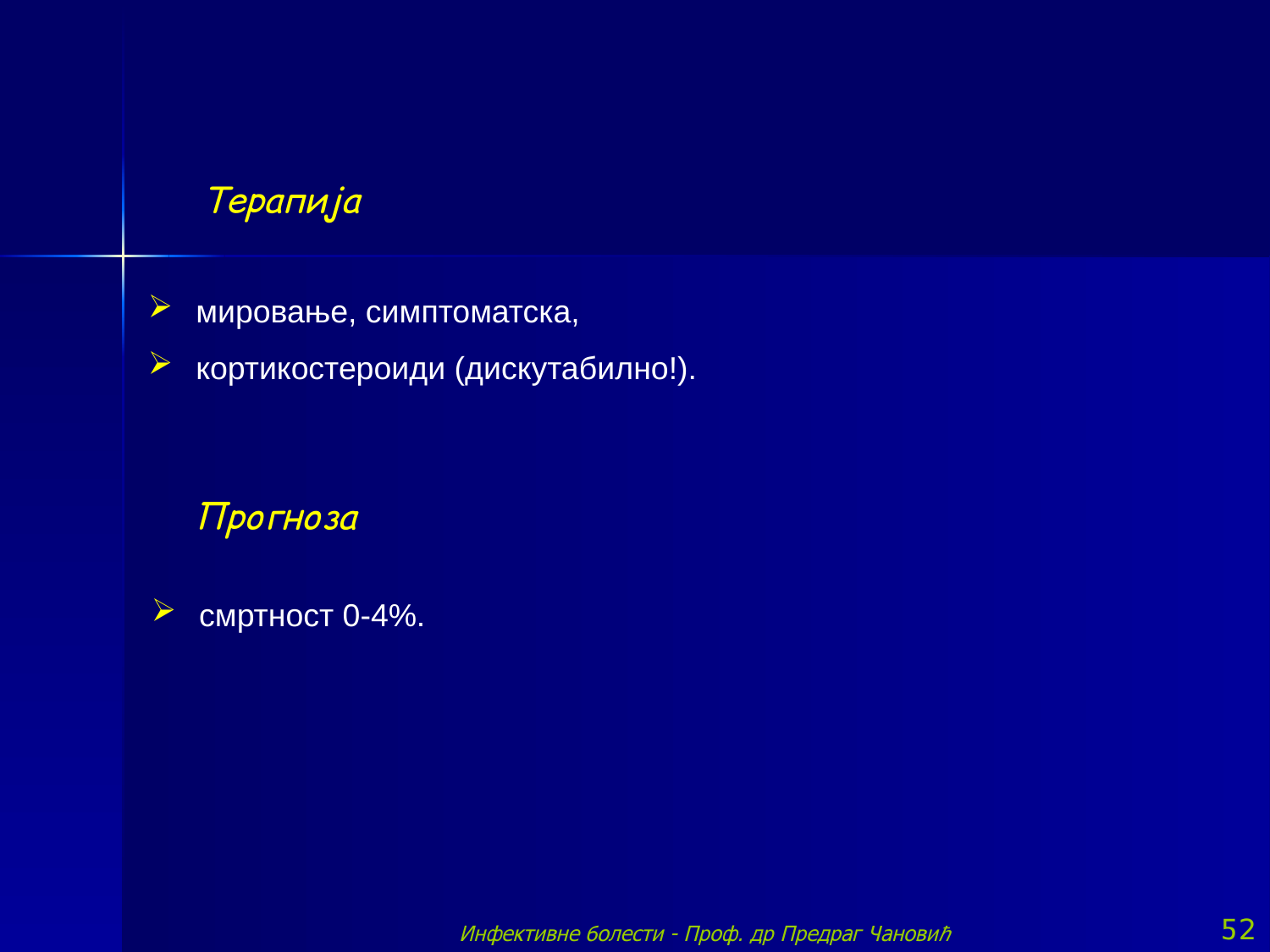

Терапија
  мировање, симптоматска,
  кортикостероиди (дискутабилно!).
Прогноза
  смртност 0-4%.
Инфективне болести - Проф. др Предраг Чановић
52